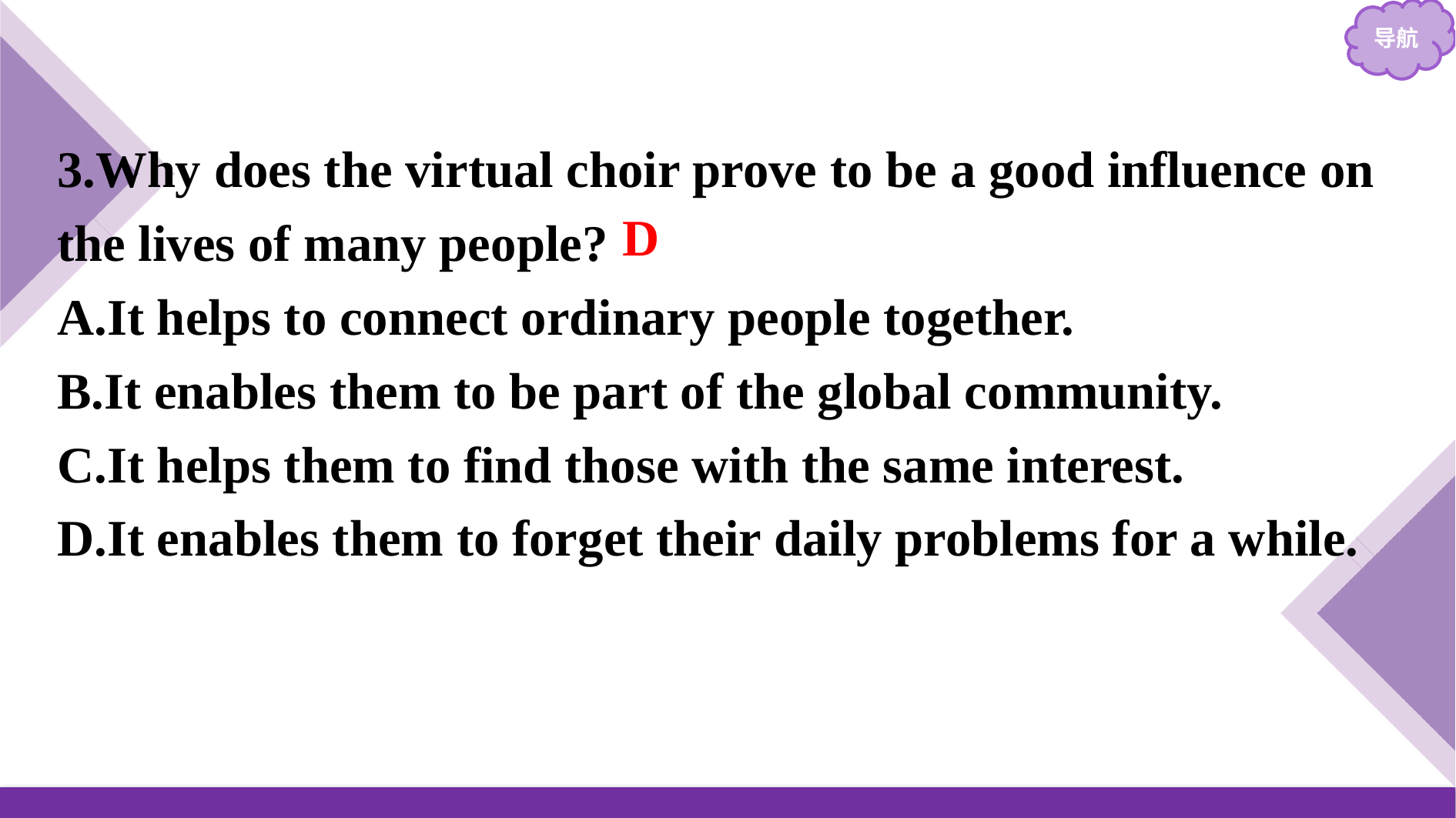

3.Why does the virtual choir prove to be a good influence on the lives of many people?
A.It helps to connect ordinary people together.
B.It enables them to be part of the global community.
C.It helps them to find those with the same interest.
D.It enables them to forget their daily problems for a while.
D